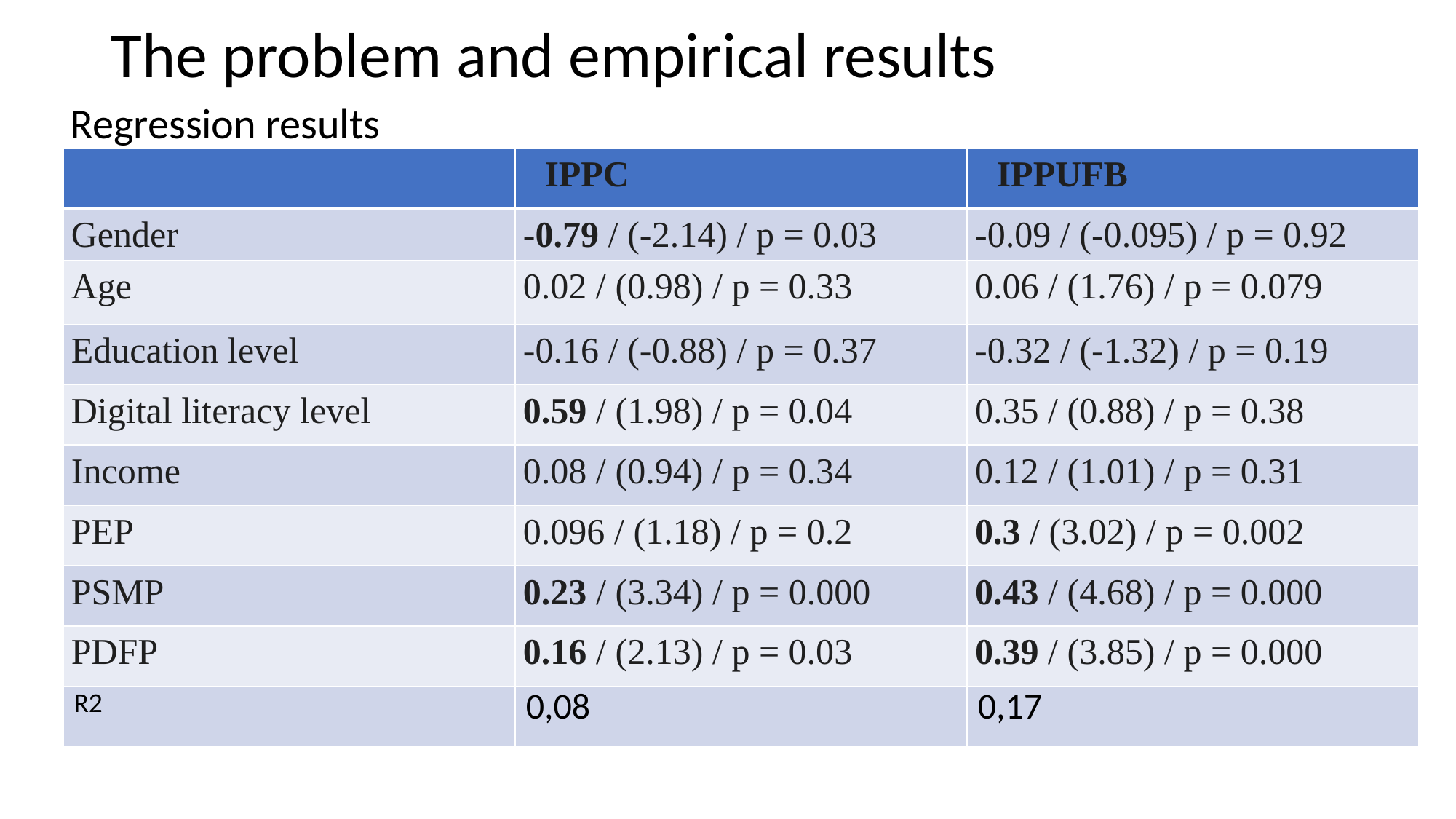

# The problem and empirical results
Regression results

|  | IPPC | IPPUFB |
| --- | --- | --- |
| Gender | -0.79 / (-2.14) / p = 0.03 | -0.09 / (-0.095) / p = 0.92 |
| Age | 0.02 / (0.98) / p = 0.33 | 0.06 / (1.76) / p = 0.079 |
| Education level | -0.16 / (-0.88) / p = 0.37 | -0.32 / (-1.32) / p = 0.19 |
| Digital literacy level | 0.59 / (1.98) / p = 0.04 | 0.35 / (0.88) / p = 0.38 |
| Income | 0.08 / (0.94) / p = 0.34 | 0.12 / (1.01) / p = 0.31 |
| PEP | 0.096 / (1.18) / p = 0.2 | 0.3 / (3.02) / p = 0.002 |
| PSMP | 0.23 / (3.34) / p = 0.000 | 0.43 / (4.68) / p = 0.000 |
| PDFP | 0.16 / (2.13) / p = 0.03 | 0.39 / (3.85) / p = 0.000 |
| R2 | 0,08 | 0,17 |